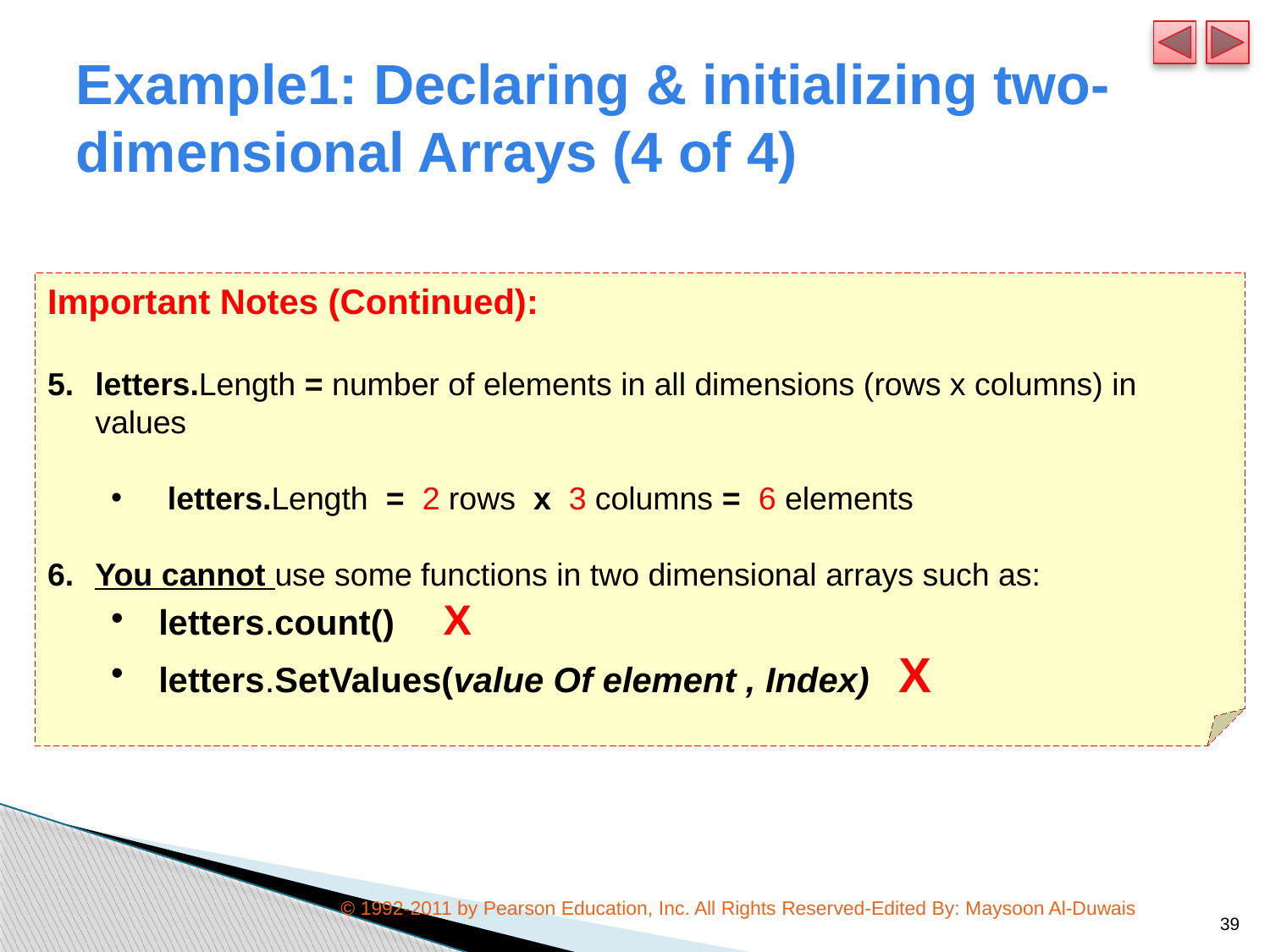

# Example1: Declaring & initializing two-dimensional Arrays (4 of 4)

Important Notes (Continued):

letters.Length = number of elements in all dimensions (rows x columns) in values
 letters.Length  =  2 rows  x  3 columns =  6 elements

You cannot use some functions in two dimensional arrays such as:
letters.count()     X
letters.SetValues(value Of element , Index)   X
© 1992-2011 by Pearson Education, Inc. All Rights Reserved-Edited By: Maysoon Al-Duwais
39